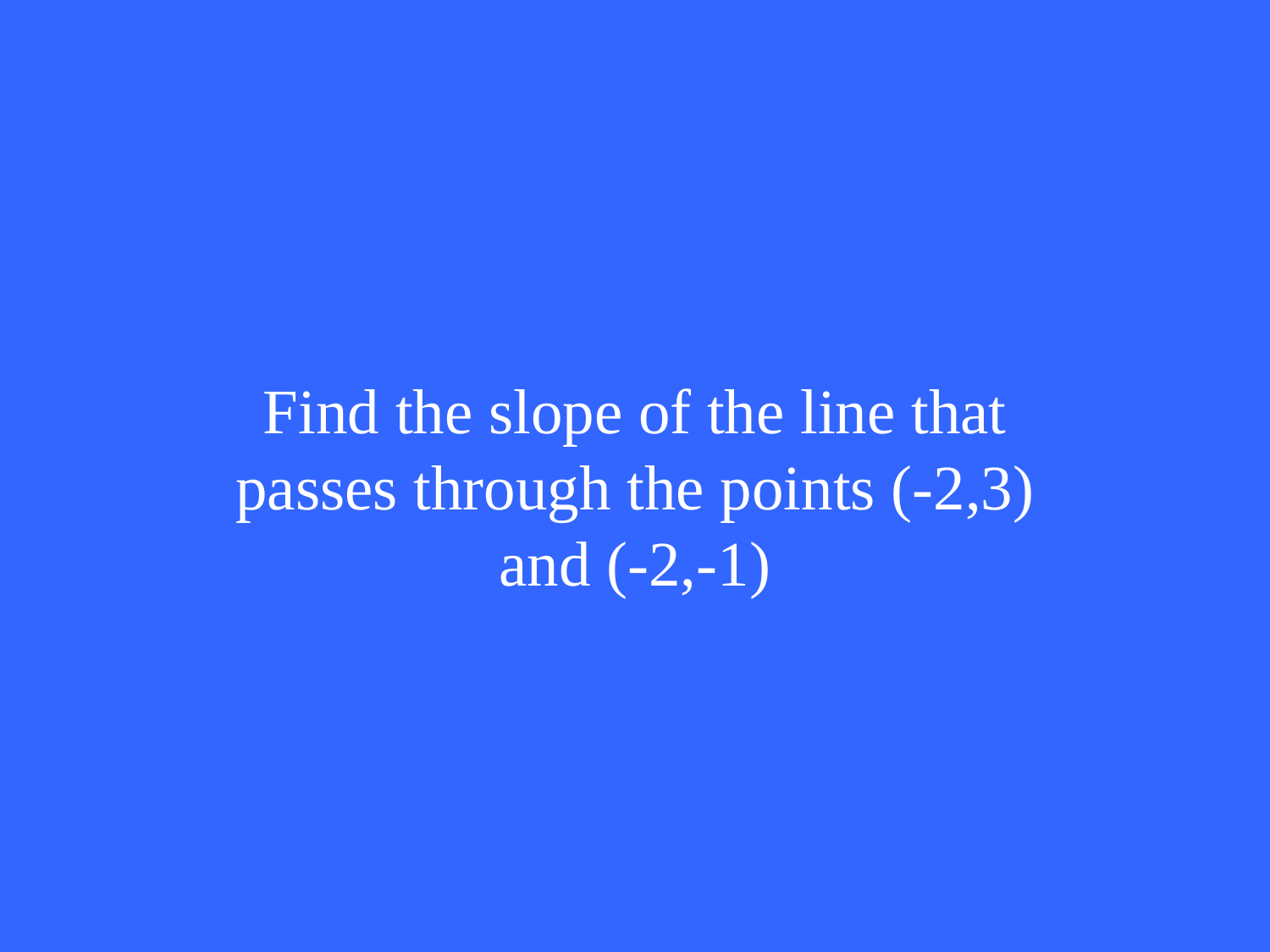

Find the slope of the line that passes through the points (-2,3) and (-2,-1)